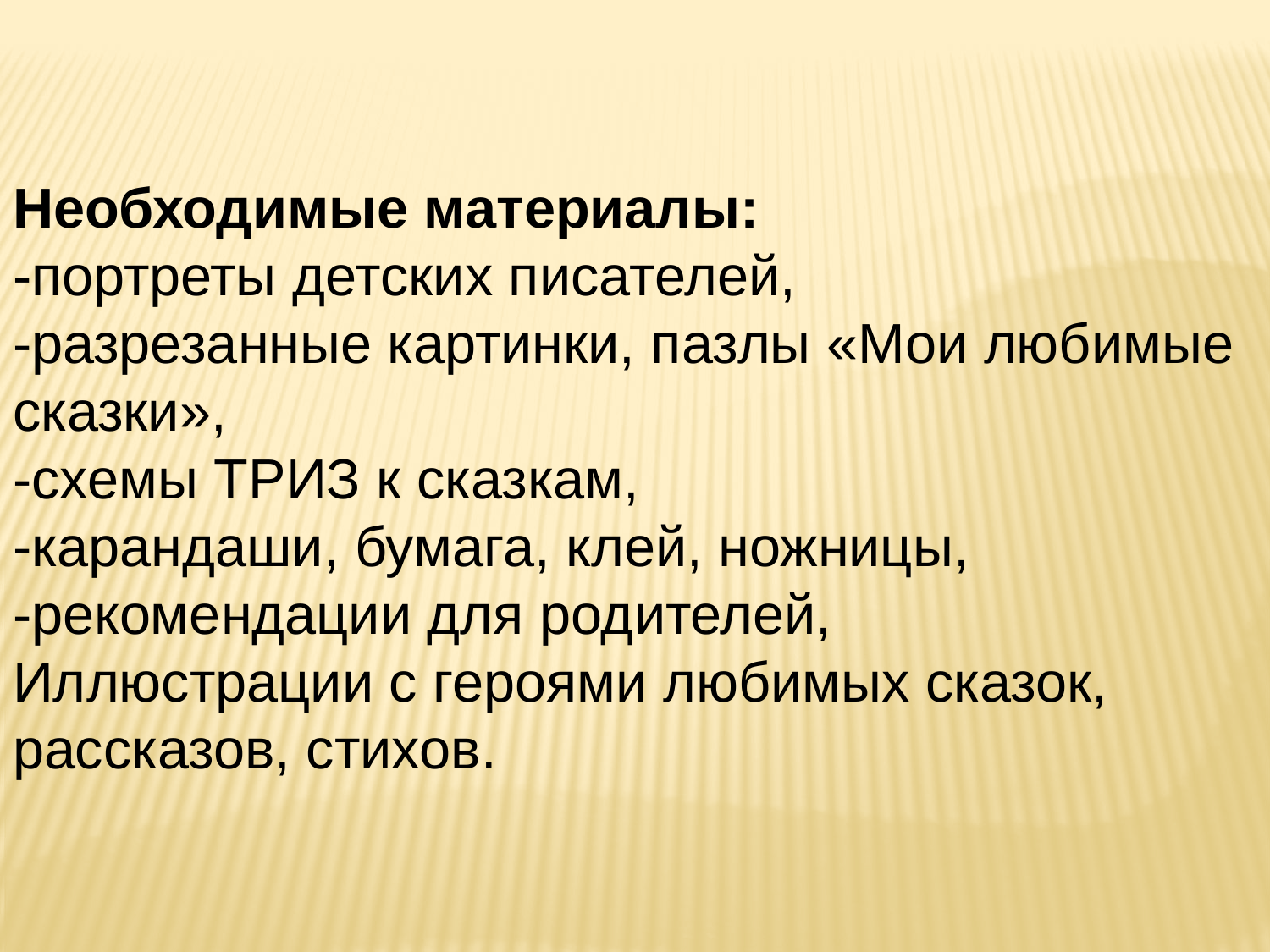

Необходимые материалы:
-портреты детских писателей,
-разрезанные картинки, пазлы «Мои любимые сказки»,
-схемы ТРИЗ к сказкам,
-карандаши, бумага, клей, ножницы,
-рекомендации для родителей,
Иллюстрации с героями любимых сказок, рассказов, стихов.